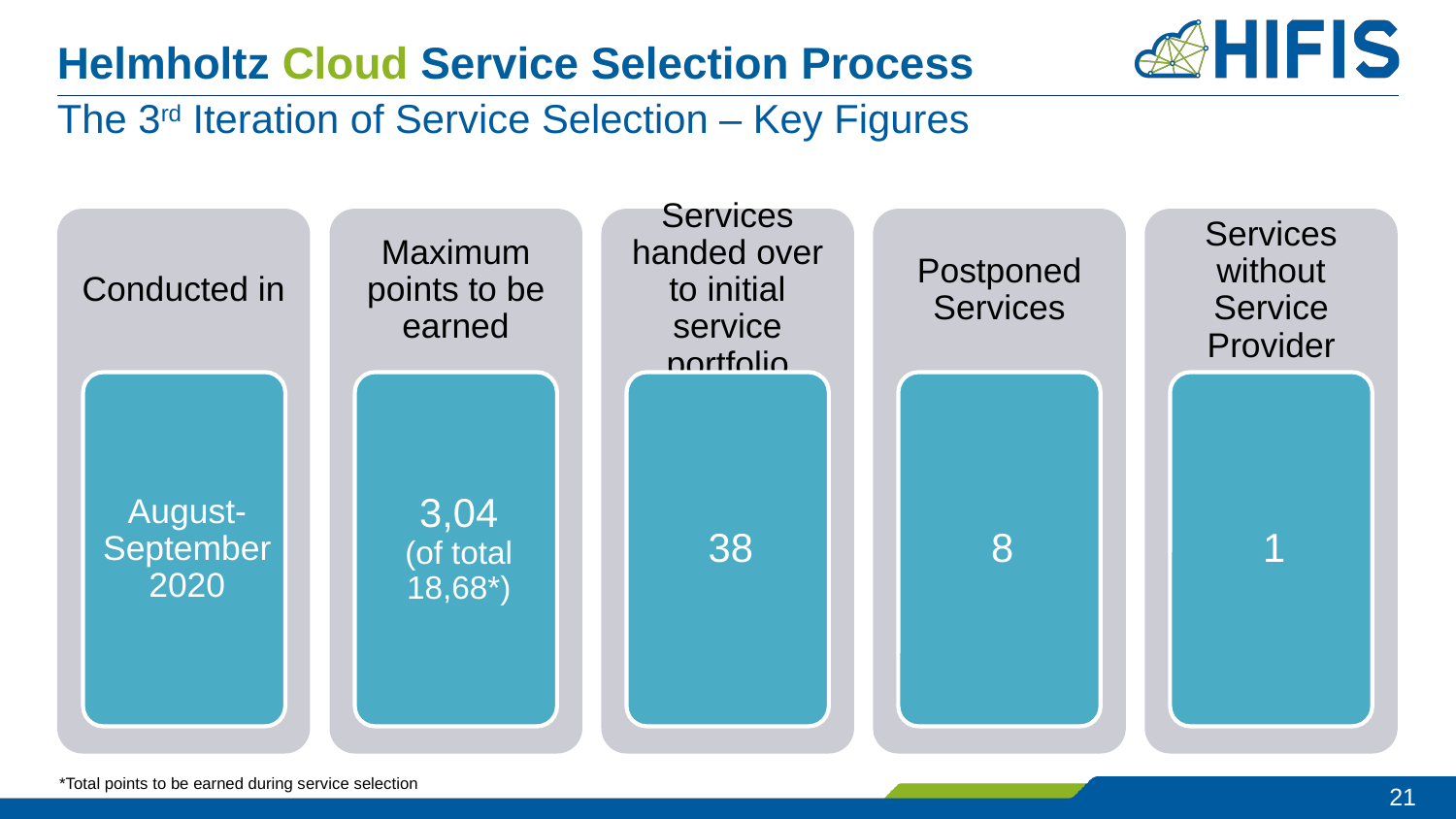

# Helmholtz Cloud Service Selection Process
The 3rd Iteration of Service Selection – Key Figures
Conducted in
August-September 2020
Maximum points to be earned
3,04
(of total 18,68*)
Services handed over to initial service portfolio
38
Postponed Services
8
Services without Service Provider
1
*Total points to be earned during service selection